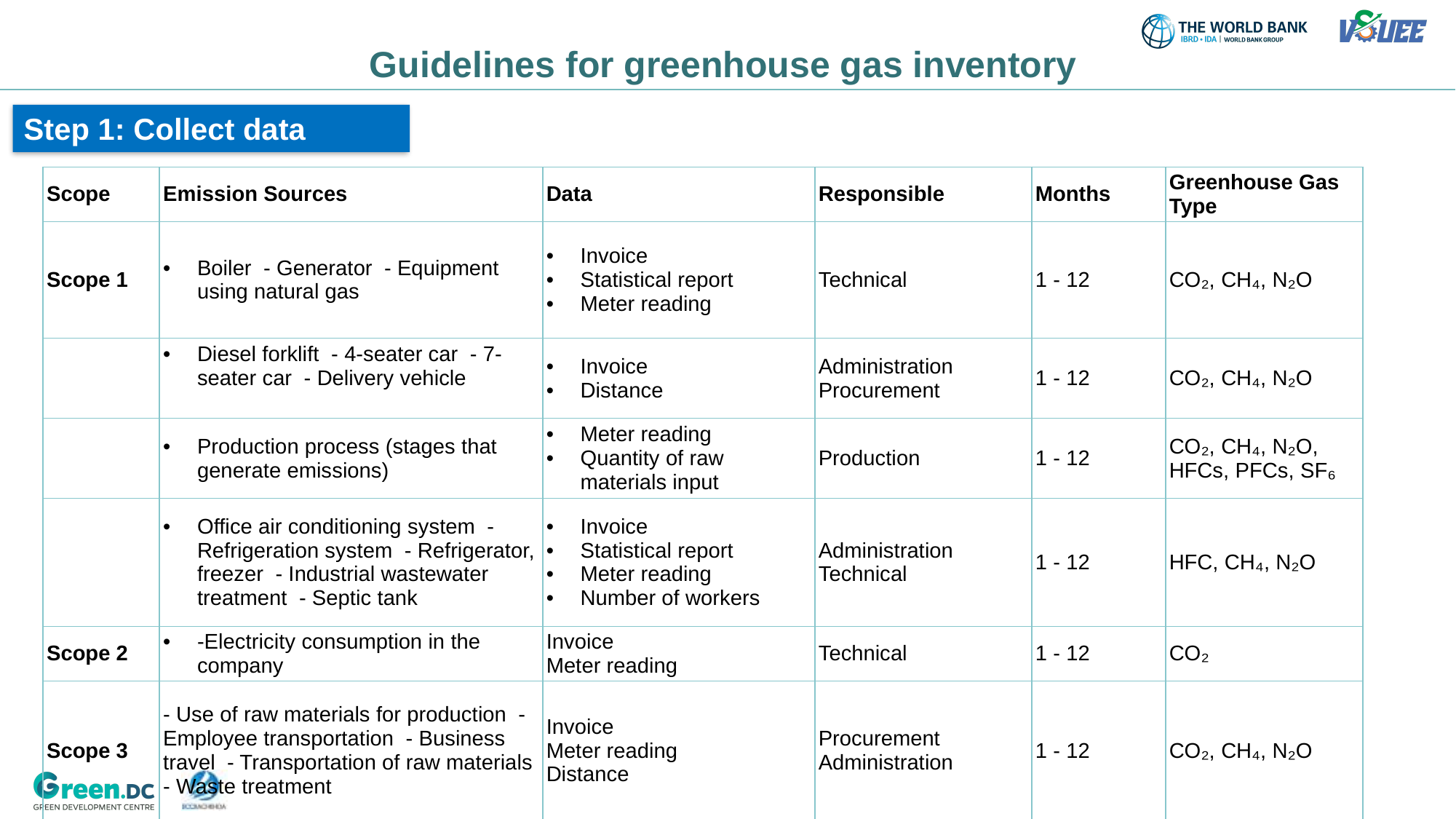

# Guidelines for greenhouse gas inventory
Step 1: Collect data
| Scope | Emission Sources | Data | Responsible | Months | Greenhouse Gas Type |
| --- | --- | --- | --- | --- | --- |
| Scope 1 | Boiler  - Generator  - Equipment using natural gas | Invoice  Statistical report  Meter reading | Technical | 1 - 12 | CO₂, CH₄, N₂O |
|  | Diesel forklift  - 4-seater car  - 7-seater car  - Delivery vehicle | Invoice Distance | Administration Procurement | 1 - 12 | CO₂, CH₄, N₂O |
|  | Production process (stages that generate emissions) | Meter reading  Quantity of raw materials input | Production | 1 - 12 | CO₂, CH₄, N₂O, HFCs, PFCs, SF₆ |
|  | Office air conditioning system  - Refrigeration system  - Refrigerator, freezer  - Industrial wastewater treatment  - Septic tank | Invoice  Statistical report  Meter reading  Number of workers | Administration  Technical | 1 - 12 | HFC, CH₄, N₂O |
| Scope 2 | -Electricity consumption in the company | Invoice  Meter reading | Technical | 1 - 12 | CO₂ |
| Scope 3 | - Use of raw materials for production  - Employee transportation  - Business travel  - Transportation of raw materials  - Waste treatment | Invoice  Meter reading  Distance | Procurement  Administration | 1 - 12 | CO₂, CH₄, N₂O |